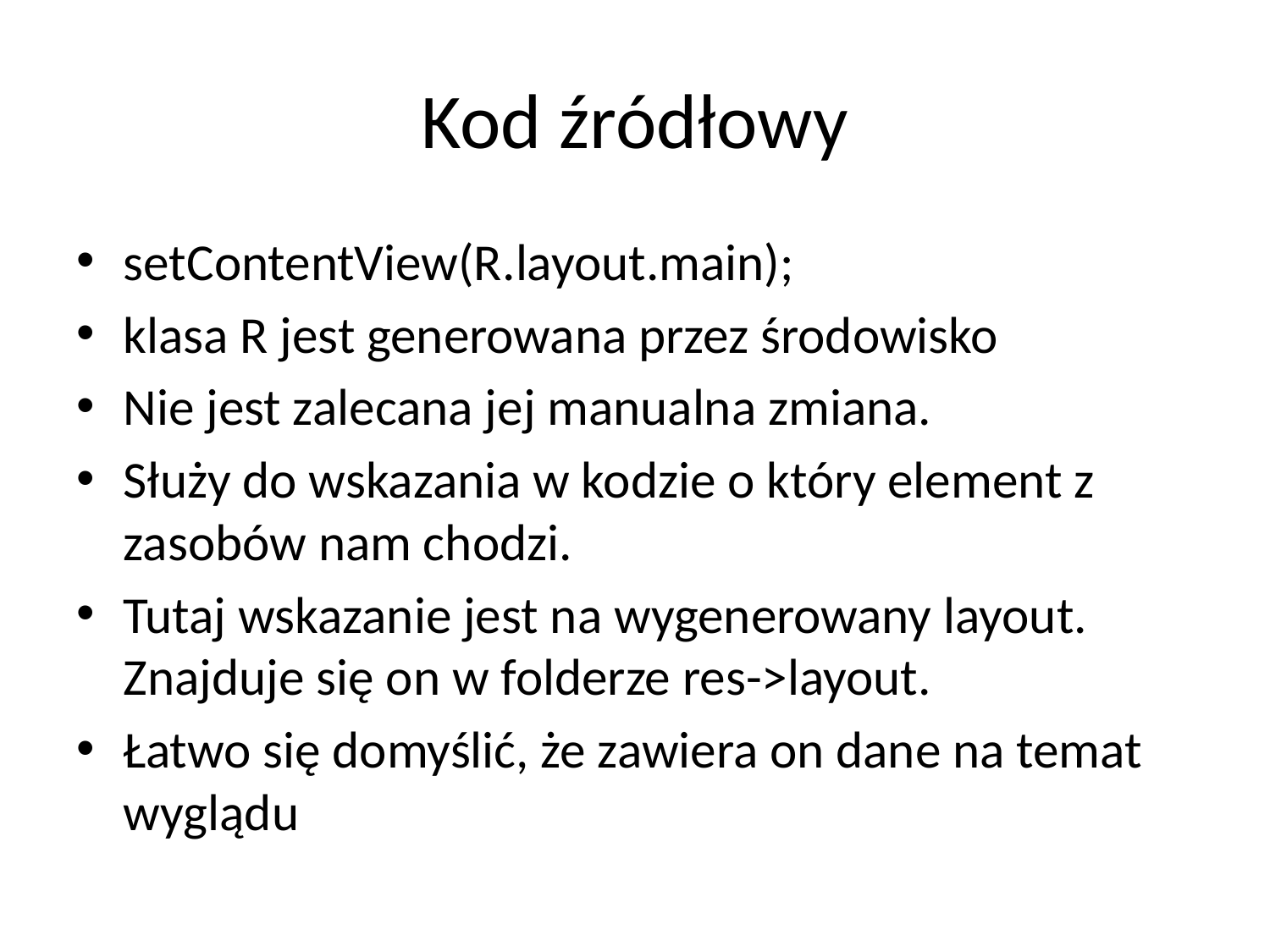

# Kod źródłowy
setContentView(R.layout.main);
klasa R jest generowana przez środowisko
Nie jest zalecana jej manualna zmiana.
Służy do wskazania w kodzie o który element z zasobów nam chodzi.
Tutaj wskazanie jest na wygenerowany layout. Znajduje się on w folderze res->layout.
Łatwo się domyślić, że zawiera on dane na temat wyglądu